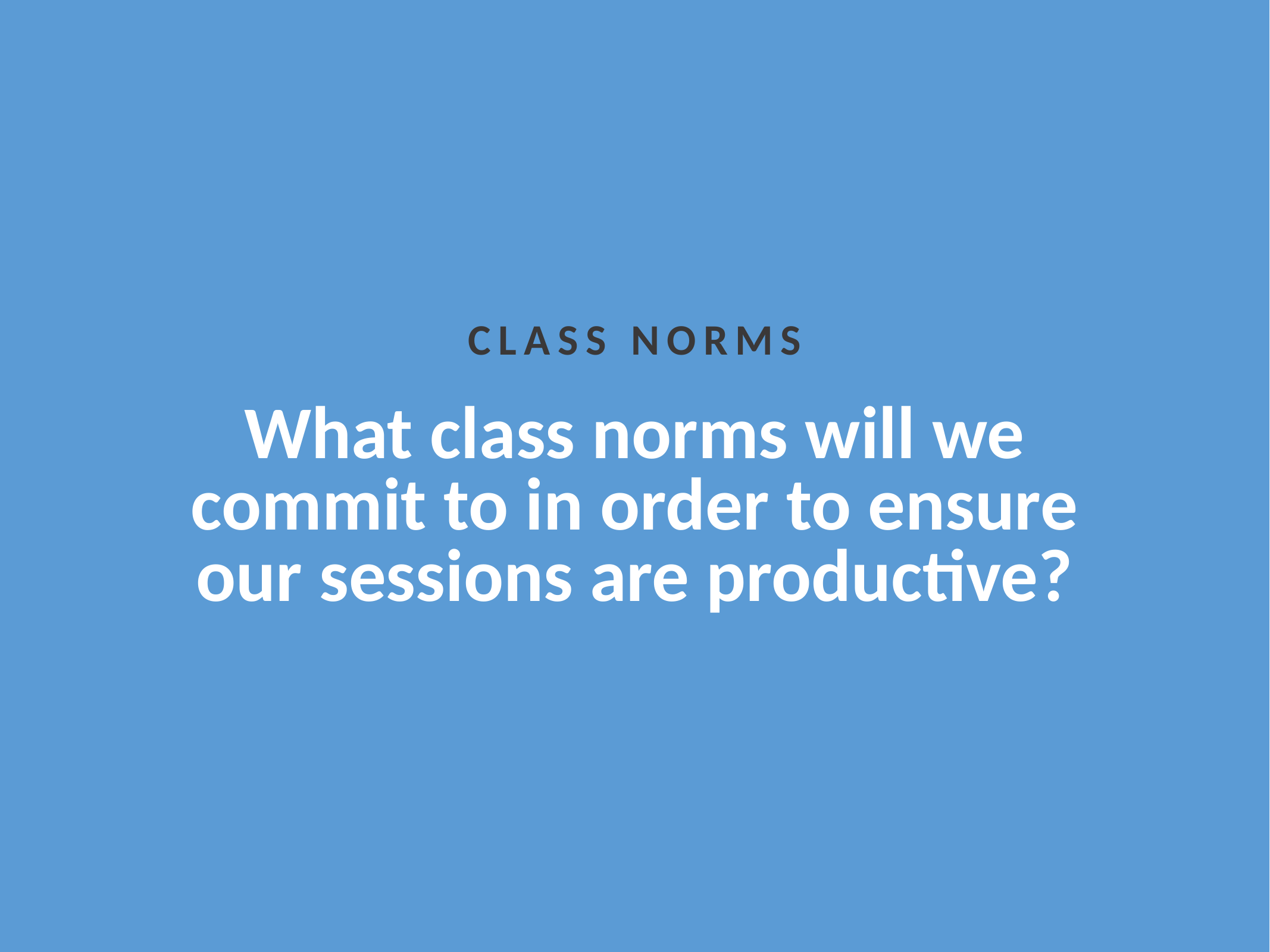

CLASS NORMS
What class norms will we commit to in order to ensure our sessions are productive?